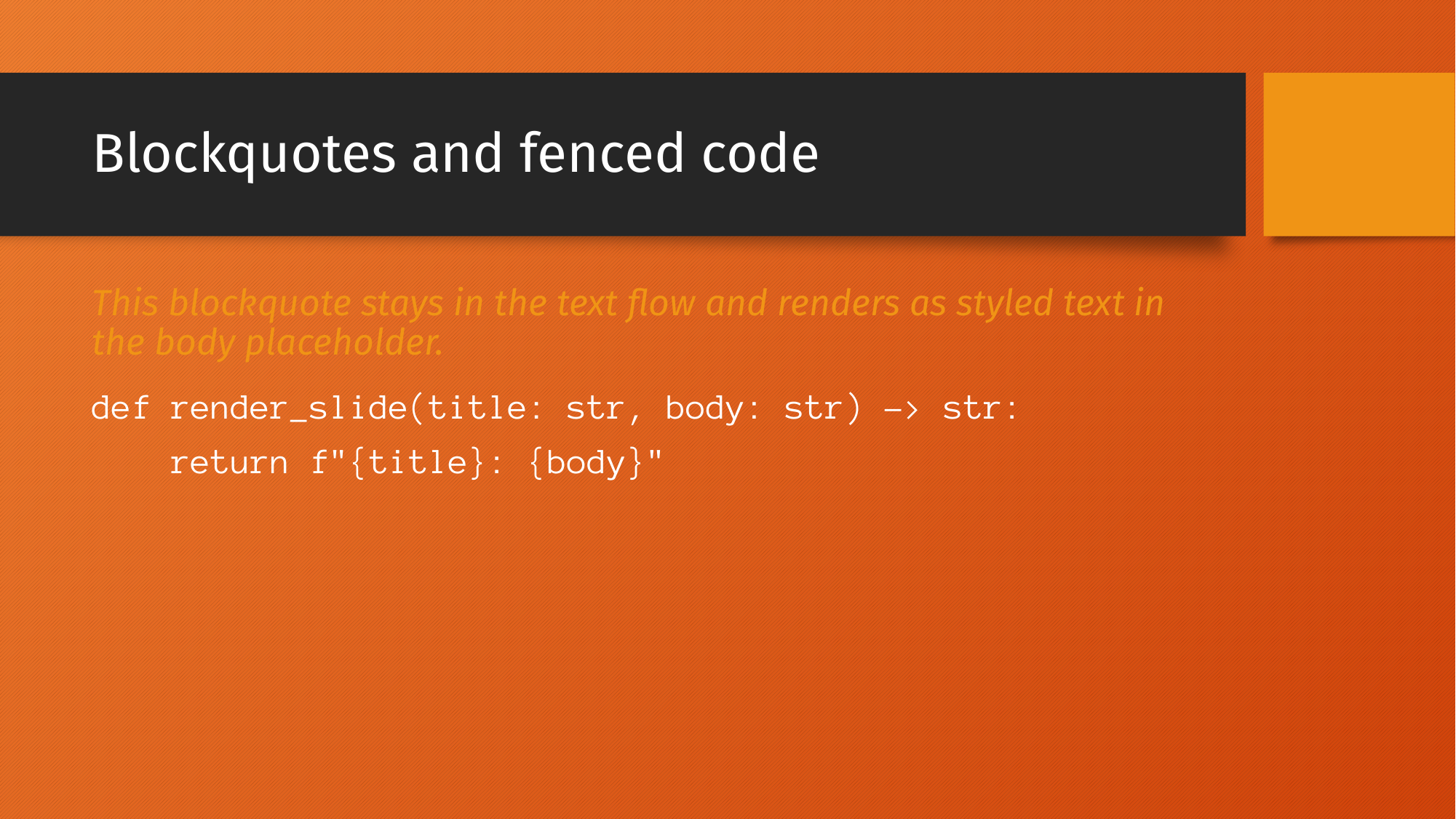

# Blockquotes and fenced code
This blockquote stays in the text flow and renders as styled text in the body placeholder.
def render_slide(title: str, body: str) -> str:
    return f"{title}: {body}"